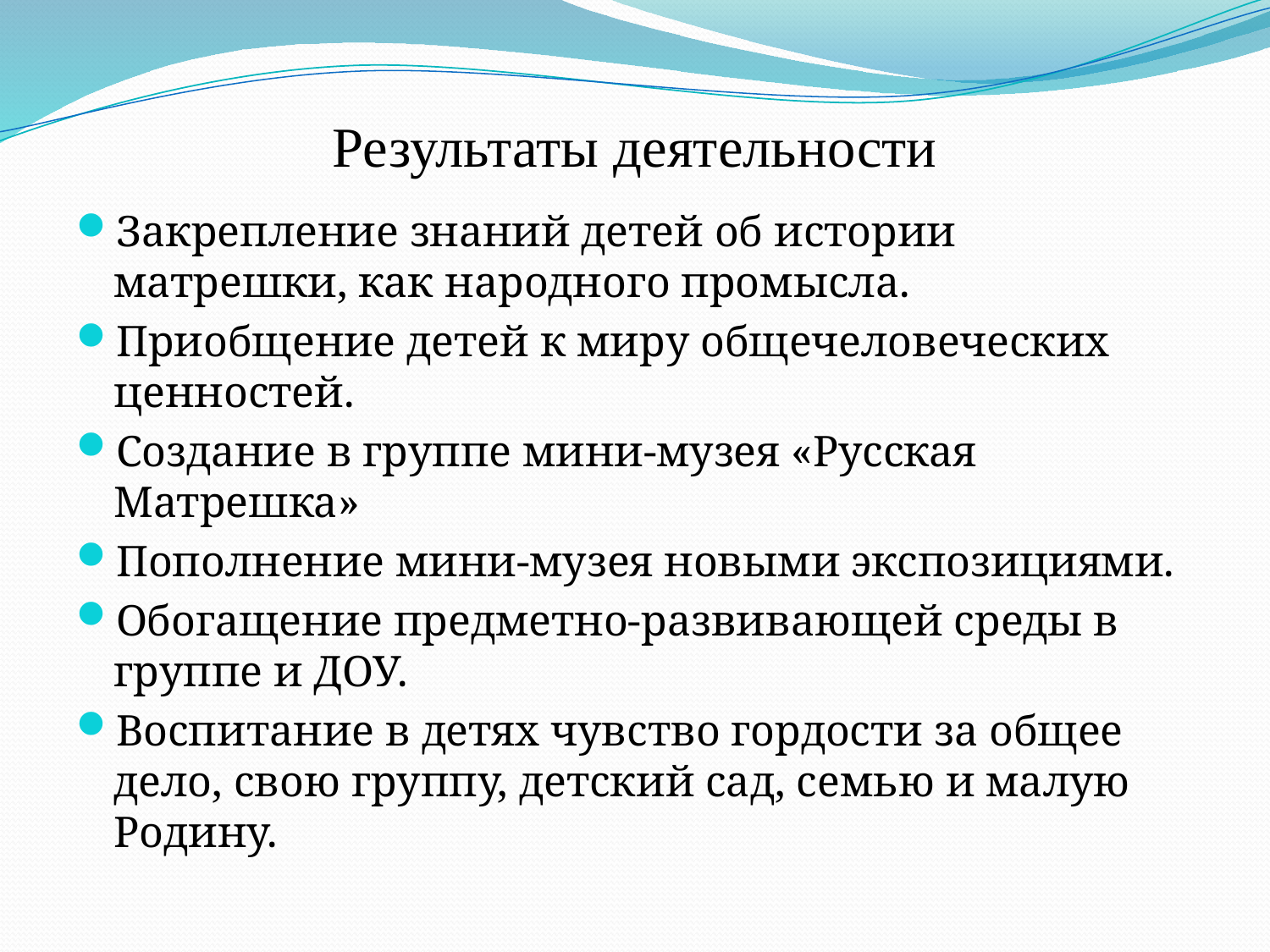

# Результаты деятельности
Закрепление знаний детей об истории матрешки, как народного промысла.
Приобщение детей к миру общечеловеческих ценностей.
Создание в группе мини-музея «Русская Матрешка»
Пополнение мини-музея новыми экспозициями.
Обогащение предметно-развивающей среды в группе и ДОУ.
Воспитание в детях чувство гордости за общее дело, свою группу, детский сад, семью и малую Родину.